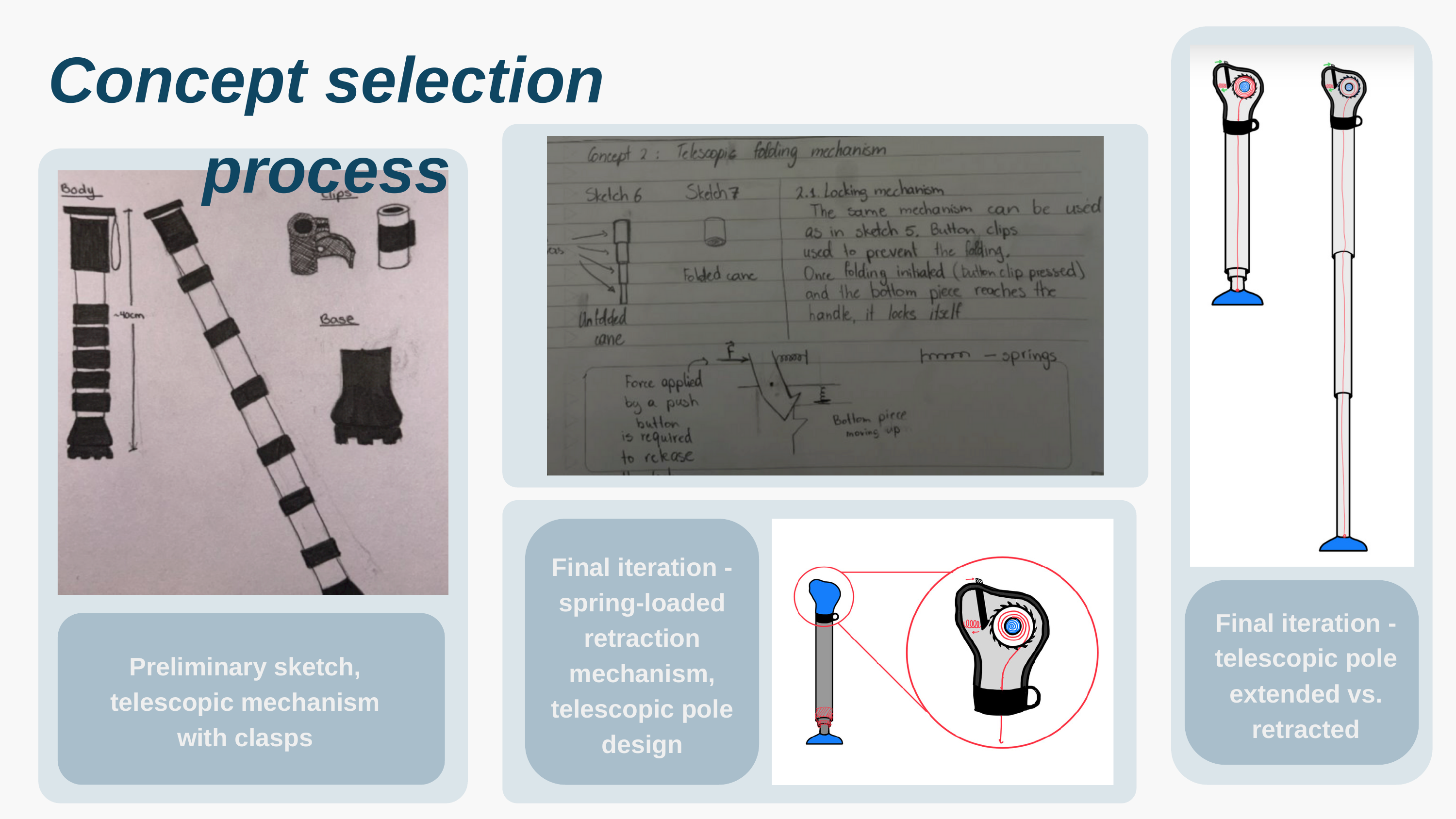

Concept selection process

Final iteration - spring-loaded retraction mechanism, telescopic pole design

Final iteration - telescopic pole extended vs. retracted

Preliminary sketch, telescopic mechanism with clasps